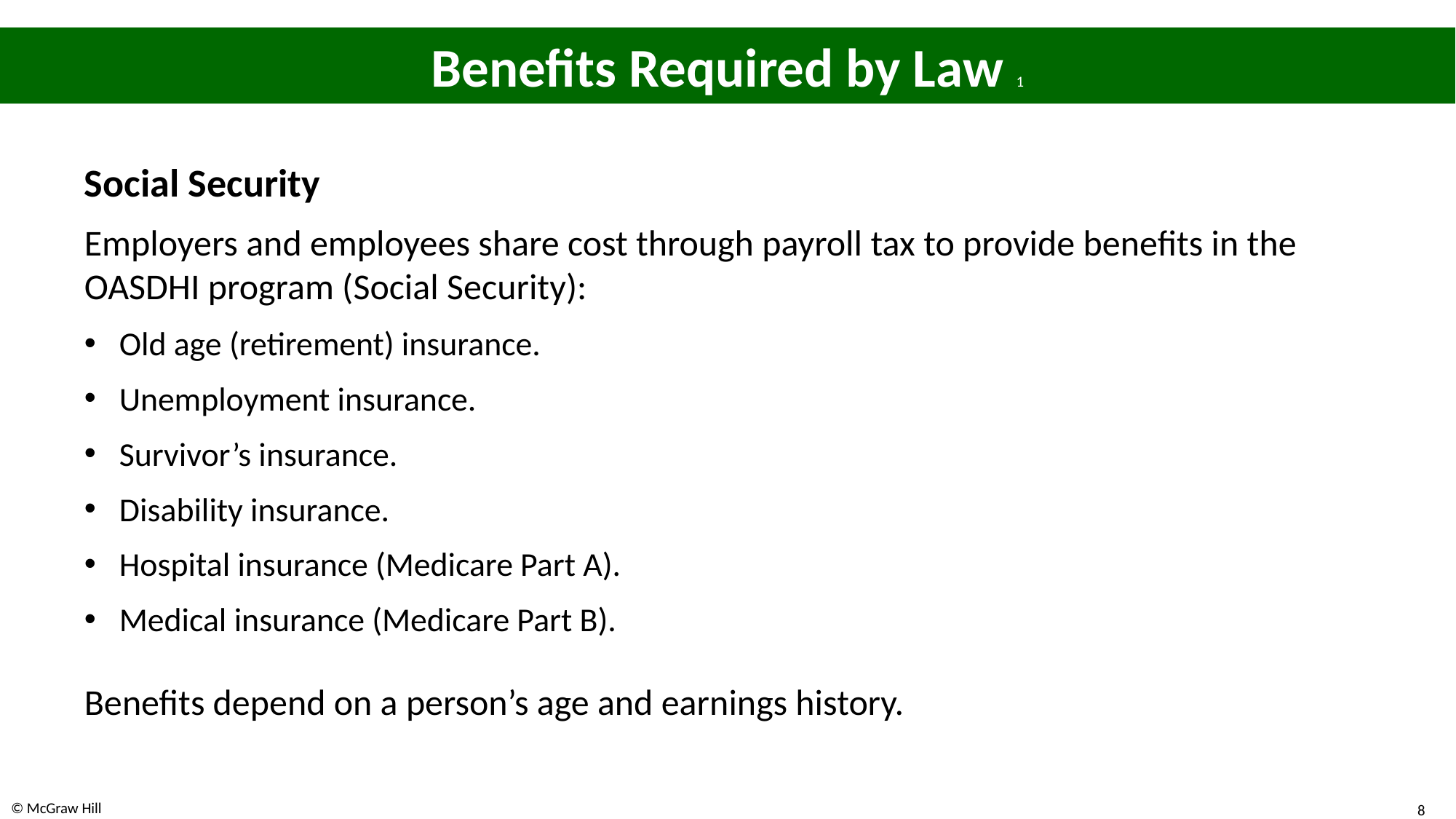

# Benefits Required by Law 1
Social Security
Employers and employees share cost through payroll tax to provide benefits in the OASDHI program (Social Security):
Old age (retirement) insurance.
Unemployment insurance.
Survivor’s insurance.
Disability insurance.
Hospital insurance (Medicare Part A).
Medical insurance (Medicare Part B).
Benefits depend on a person’s age and earnings history.